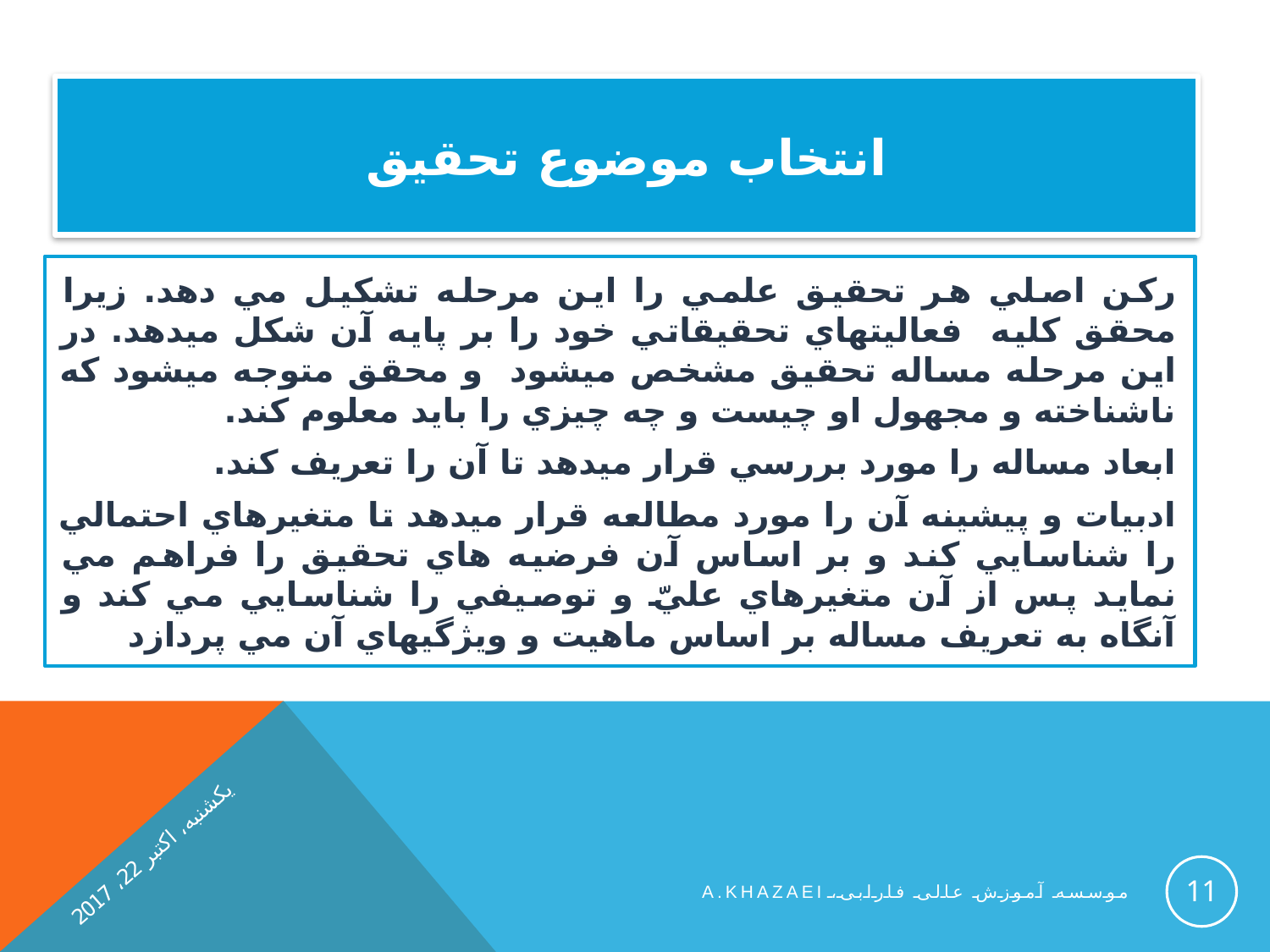

# انتخاب موضوع تحقیق
رکن اصلي هر تحقيق علمي را اين مرحله تشکيل مي دهد. زيرا محقق کليه  فعاليتهاي تحقيقاتي خود را بر پايه آن شکل ميدهد. در اين مرحله مساله تحقيق مشخص ميشود  و محقق متوجه ميشود که ناشناخته و مجهول او چيست و چه چيزي را بايد معلوم کند.
ابعاد مساله را مورد بررسي قرار ميدهد تا آن را تعريف کند.
ادبيات و پيشينه آن را مورد مطالعه قرار ميدهد تا متغيرهاي احتمالي را شناسايي کند و بر اساس آن فرضيه هاي تحقيق را فراهم مي نمايد پس از آن متغيرهاي عليّ و توصيفي را شناسايي مي کند و آنگاه به تعريف مساله بر اساس ماهيت و ويژگيهاي آن مي پردازد
يکشنبه، اکتبر 22، 2017
11
موسسه آموزش عالی فارابی، A.KHAZAEI